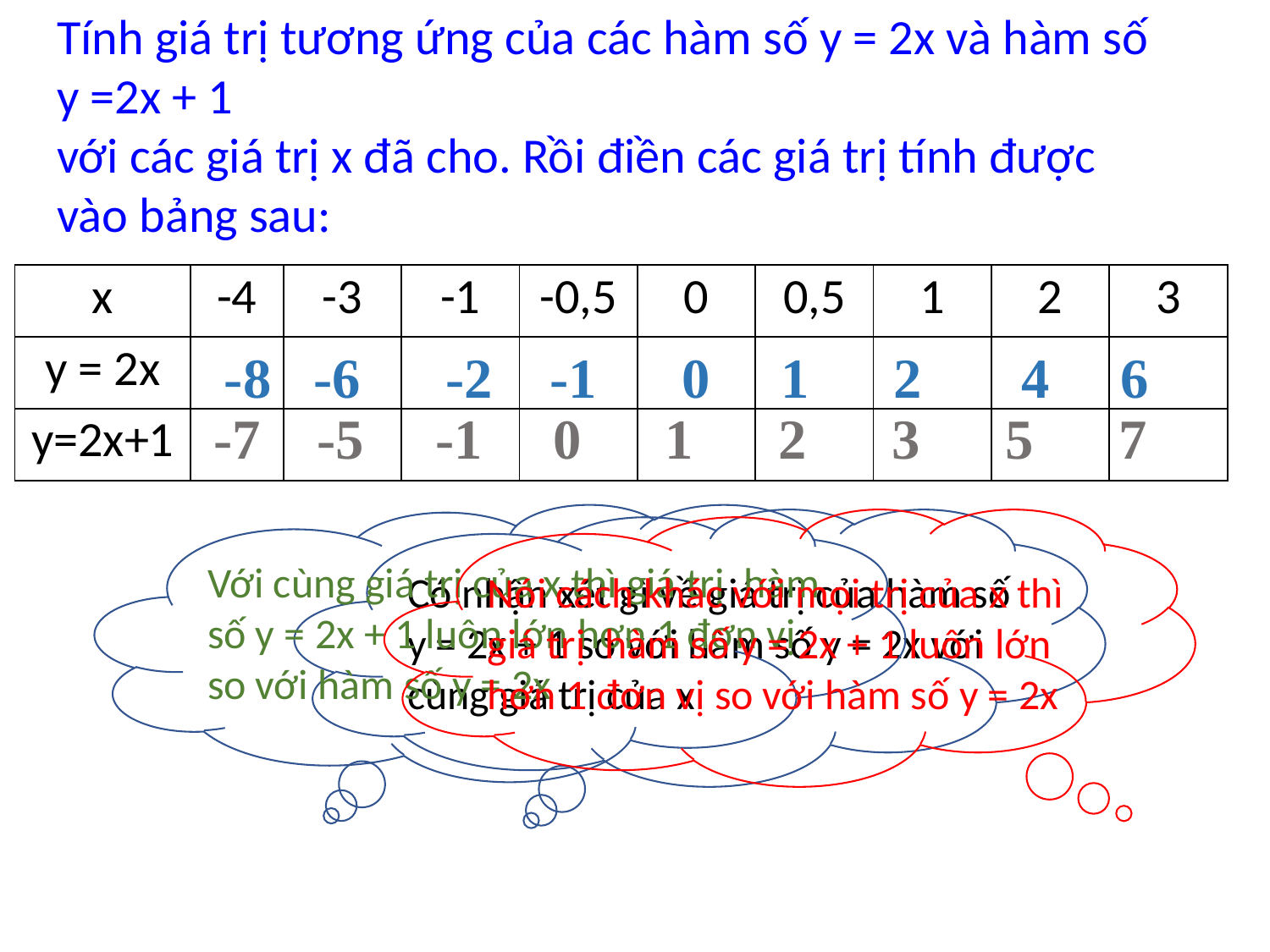

Tính giá trị tương ứng của các hàm số y = 2x và hàm số y =2x + 1
với các giá trị x đã cho. Rồi điền các giá trị tính được vào bảng sau:
| x | -4 | -3 | -1 | -0,5 | 0 | 0,5 | 1 | 2 | 3 |
| --- | --- | --- | --- | --- | --- | --- | --- | --- | --- |
| y = 2x |  |  |  |  |  |  |  |  |  |
| y=2x+1 |  |  |  |  |  |  |  |  |  |
   -8   -6      -2    -1      0     1      2       4     6
-7    -5     -1     0	     1      2      3      5      7

Với cùng giá trị của x thì giá trị  hàm số y = 2x + 1 luôn lớn hơn 1 đơn vị so với hàm số y = 2x
Có nhận xét gì về giá trị của hàm số y = 2x + 1 so với hàm số y = 2x với cùng giá trị của x
Nói cách khác với mọi trị của x thì giá trị  hàm số y = 2x + 1 luôn lớn hơn 1 đơn vị so với hàm số y = 2x